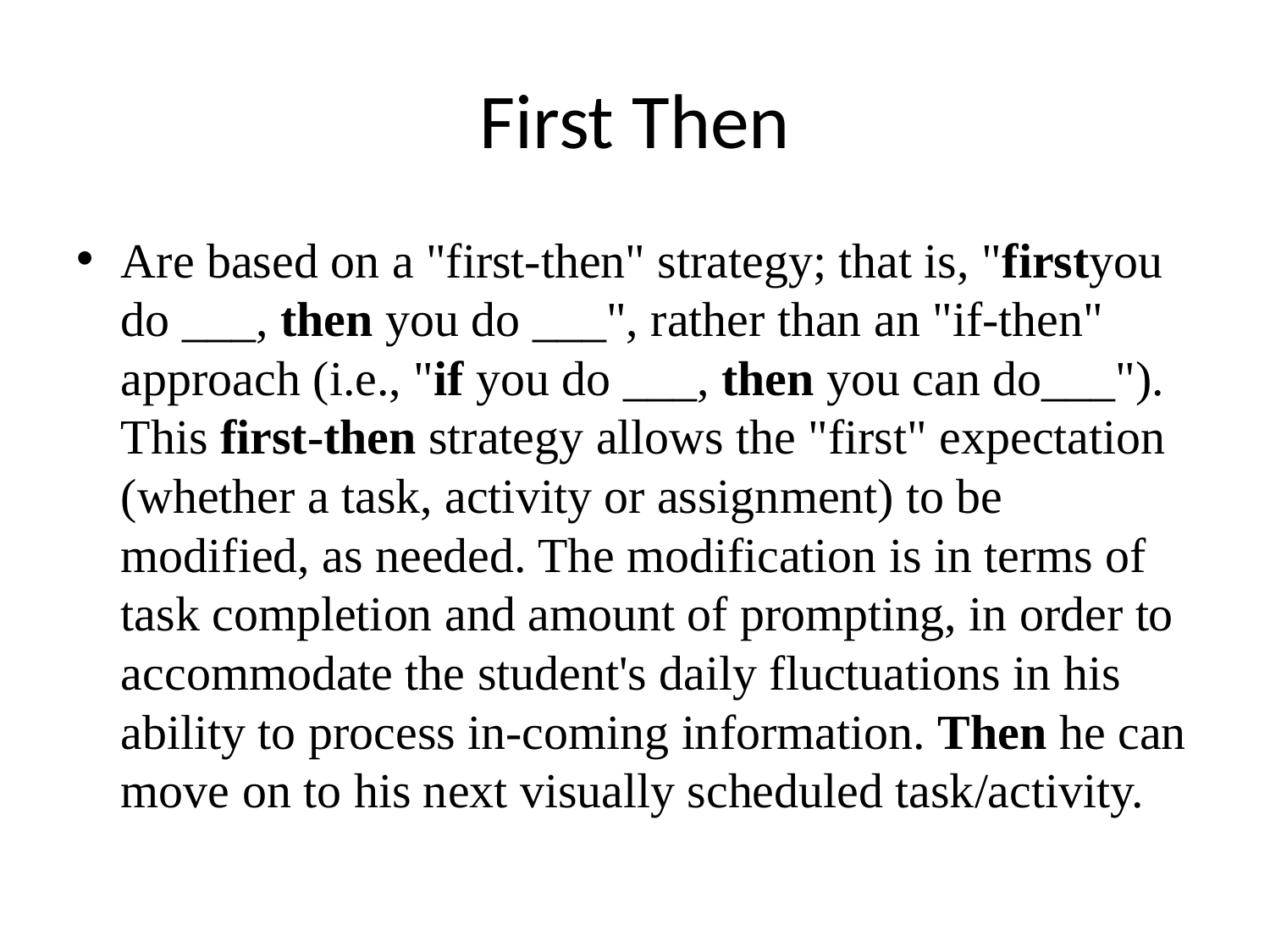

# First Then
Are based on a "first-then" strategy; that is, "firstyou do ___, then you do ___", rather than an "if-then" approach (i.e., "if you do ___, then you can do___"). This first-then strategy allows the "first" expectation (whether a task, activity or assignment) to be modified, as needed. The modification is in terms of task completion and amount of prompting, in order to accommodate the student's daily fluctuations in his ability to process in-coming information. Then he can move on to his next visually scheduled task/activity.